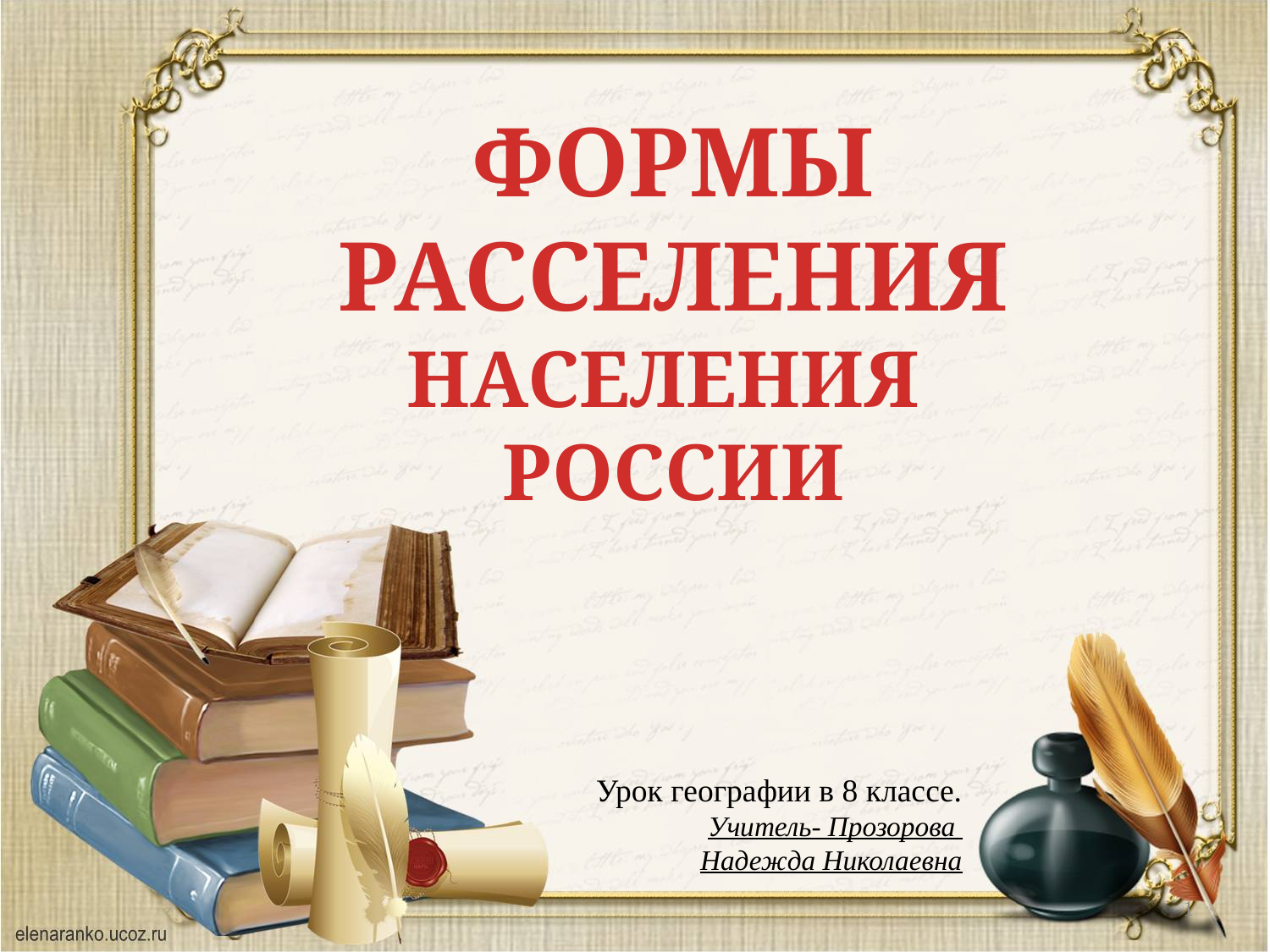

ФОРМЫ РАССЕЛЕНИЯ НАСЕЛЕНИЯ
РОССИИ
Урок географии в 8 классе.
Учитель- Прозорова
Надежда Николаевна
1